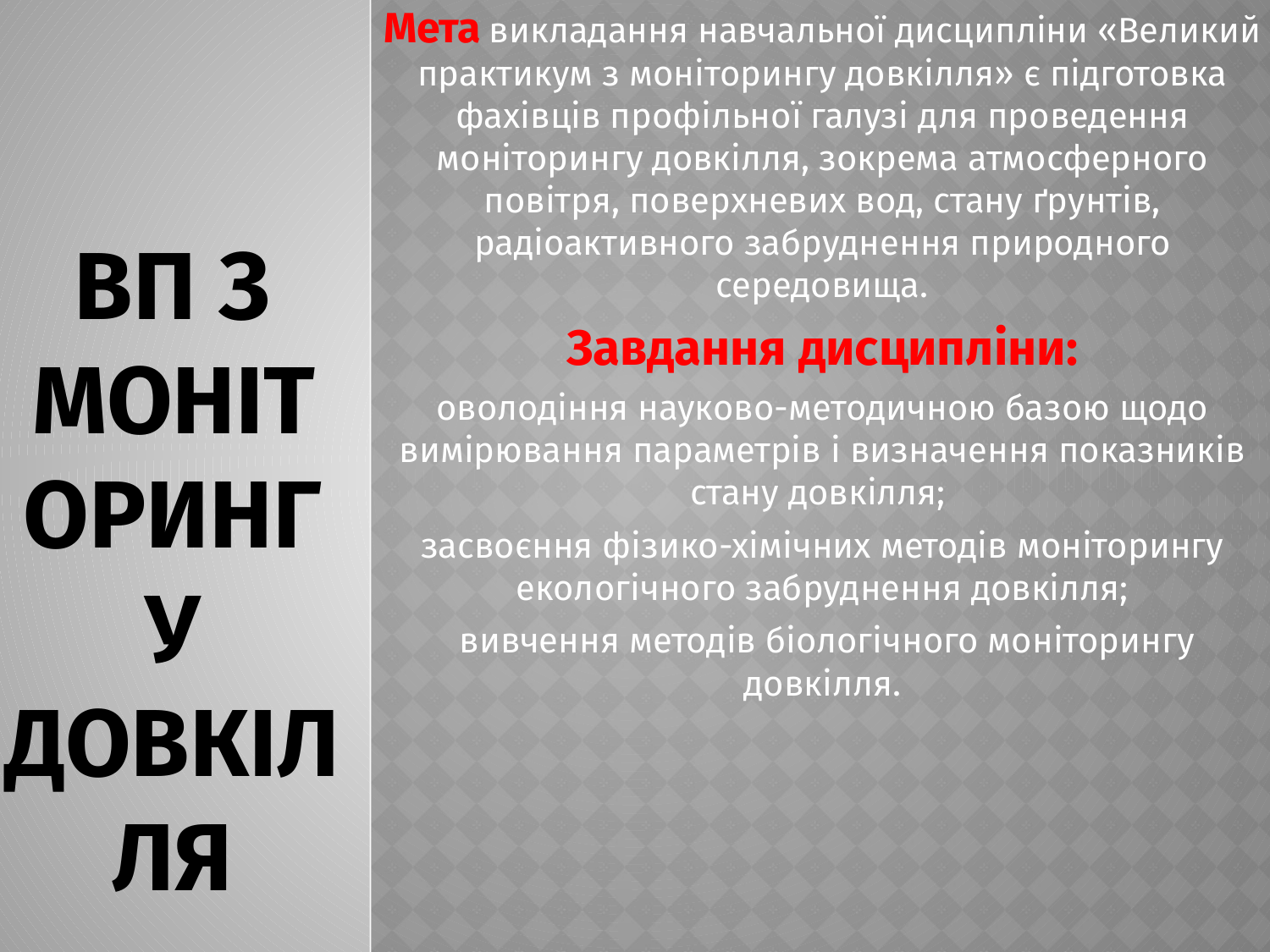

# ВП з моніторингу довкілля
Мета викладання навчальної дисципліни «Великий практикум з моніторингу довкілля» є підготовка фахівців профільної галузі для проведення моніторингу довкілля, зокрема атмосферного повітря, поверхневих вод, стану ґрунтів, радіоактивного забруднення природного середовища.
Завдання дисципліни:
оволодіння науково-методичною базою щодо вимірювання параметрів і визначення показників стану довкілля;
засвоєння фізико-хімічних методів моніторингу екологічного забруднення довкілля;
 вивчення методів біологічного моніторингу довкілля.